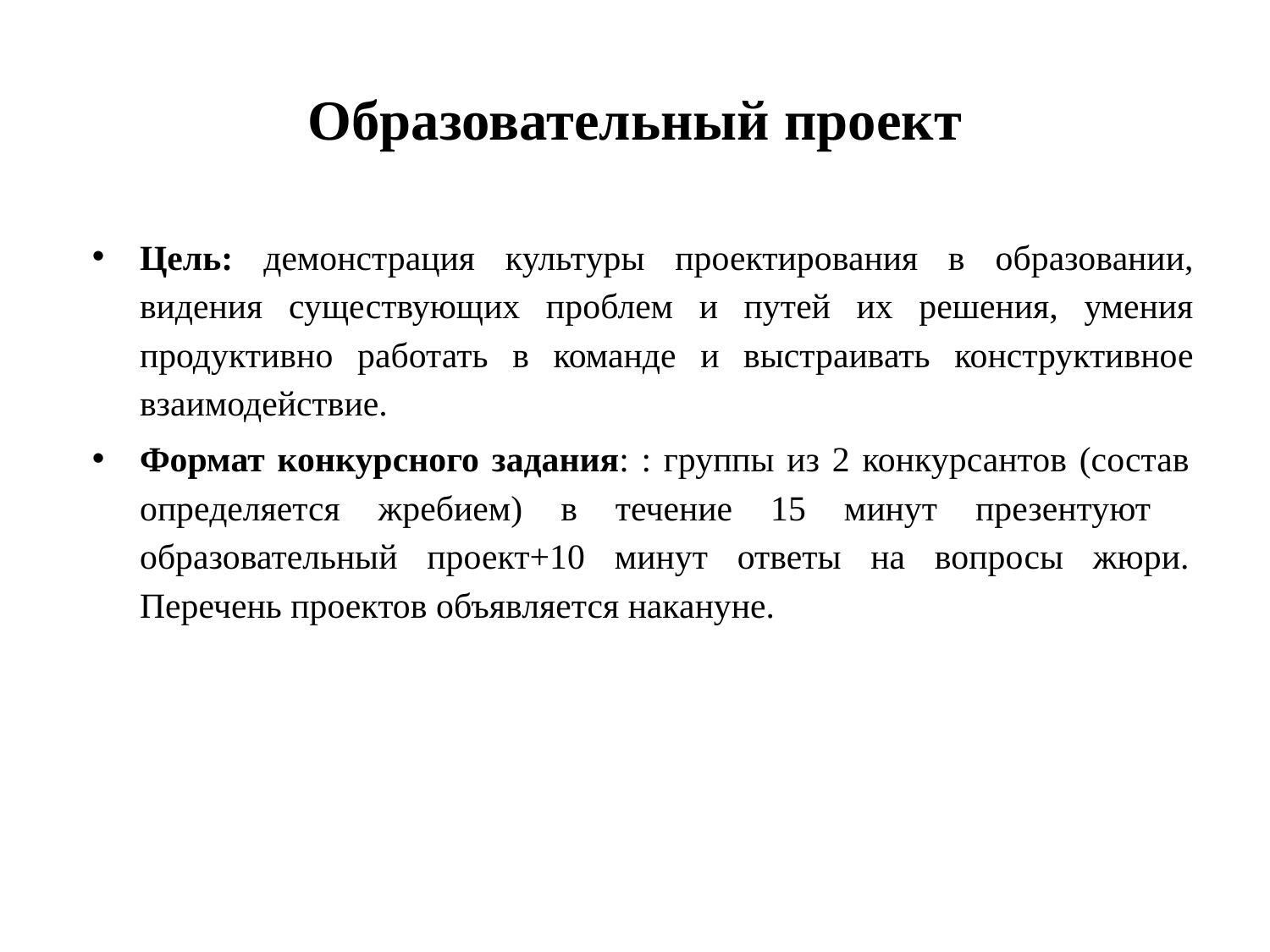

# Образовательный проект
Цель: демонстрация культуры проектирования в образовании, видения существующих проблем и путей их решения, умения продуктивно работать в команде и выстраивать конструктивное взаимодействие.
Формат конкурсного задания: : группы из 2 конкурсантов (состав определяется жребием) в течение 15 минут презентуют  образовательный проект+10 минут ответы на вопросы жюри. Перечень проектов объявляется накануне.